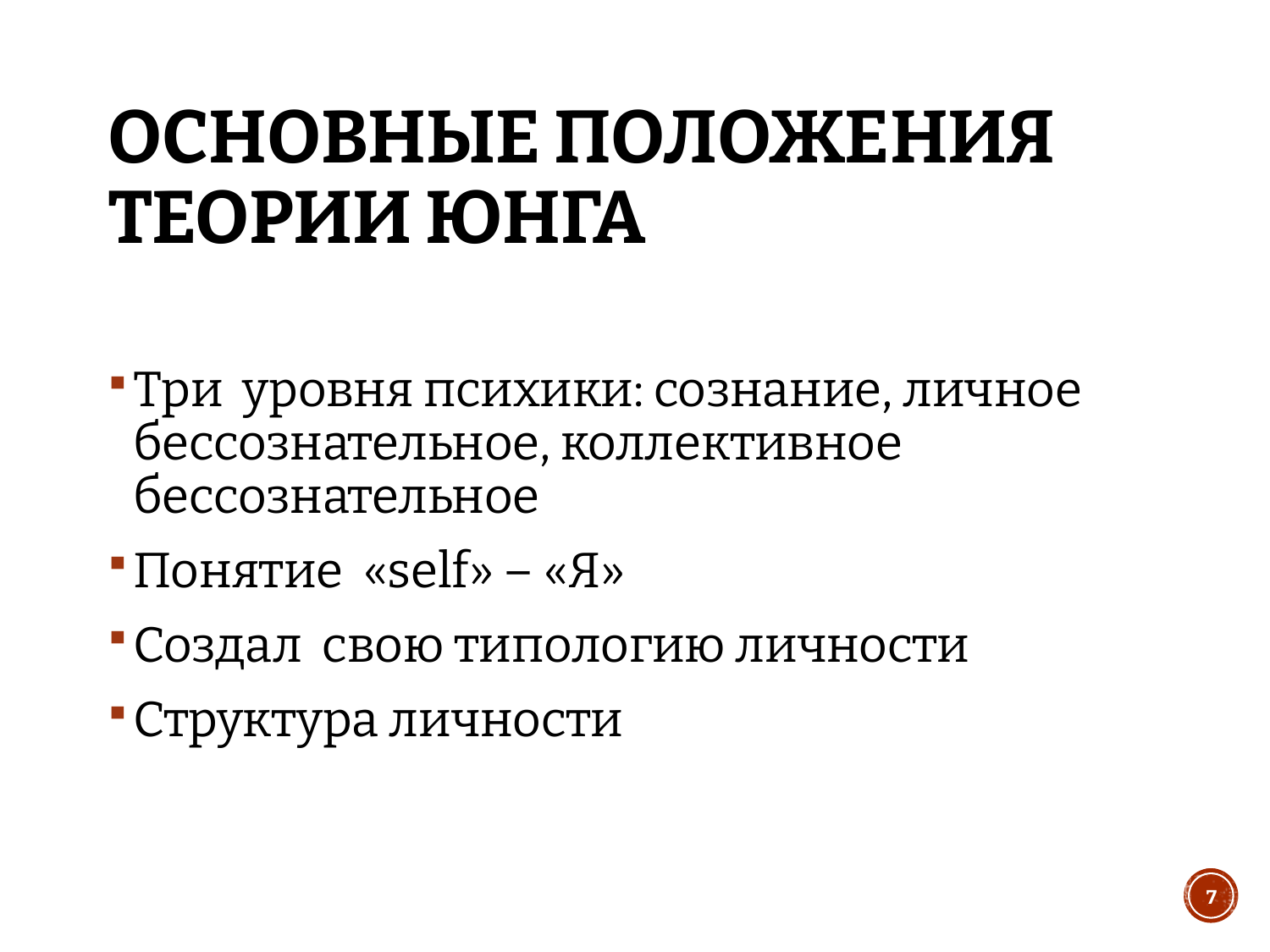

# Основные положения теории Юнга

Три  уровня психики: сознание, личное бессознательное, коллективное бессознательное
Понятие  «self» – «Я»
Создал  свою типологию личности
Структура личности

7